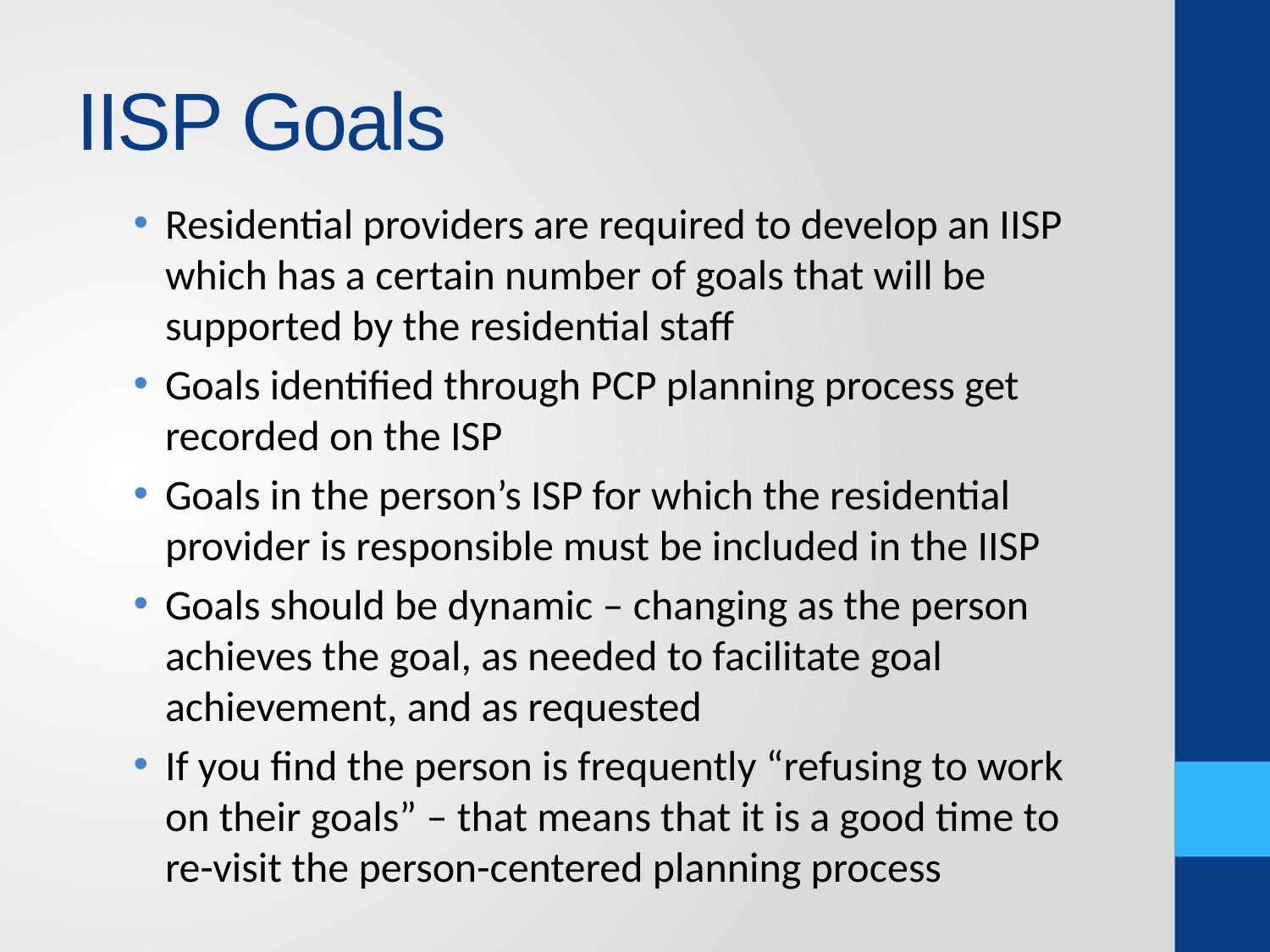

# IISP Goals
Residential providers are required to develop an IISP which has a certain number of goals that will be supported by the residential staff
Goals identified through PCP planning process get recorded on the ISP
Goals in the person’s ISP for which the residential provider is responsible must be included in the IISP
Goals should be dynamic – changing as the person achieves the goal, as needed to facilitate goal achievement, and as requested
If you find the person is frequently “refusing to work on their goals” – that means that it is a good time to re-visit the person-centered planning process